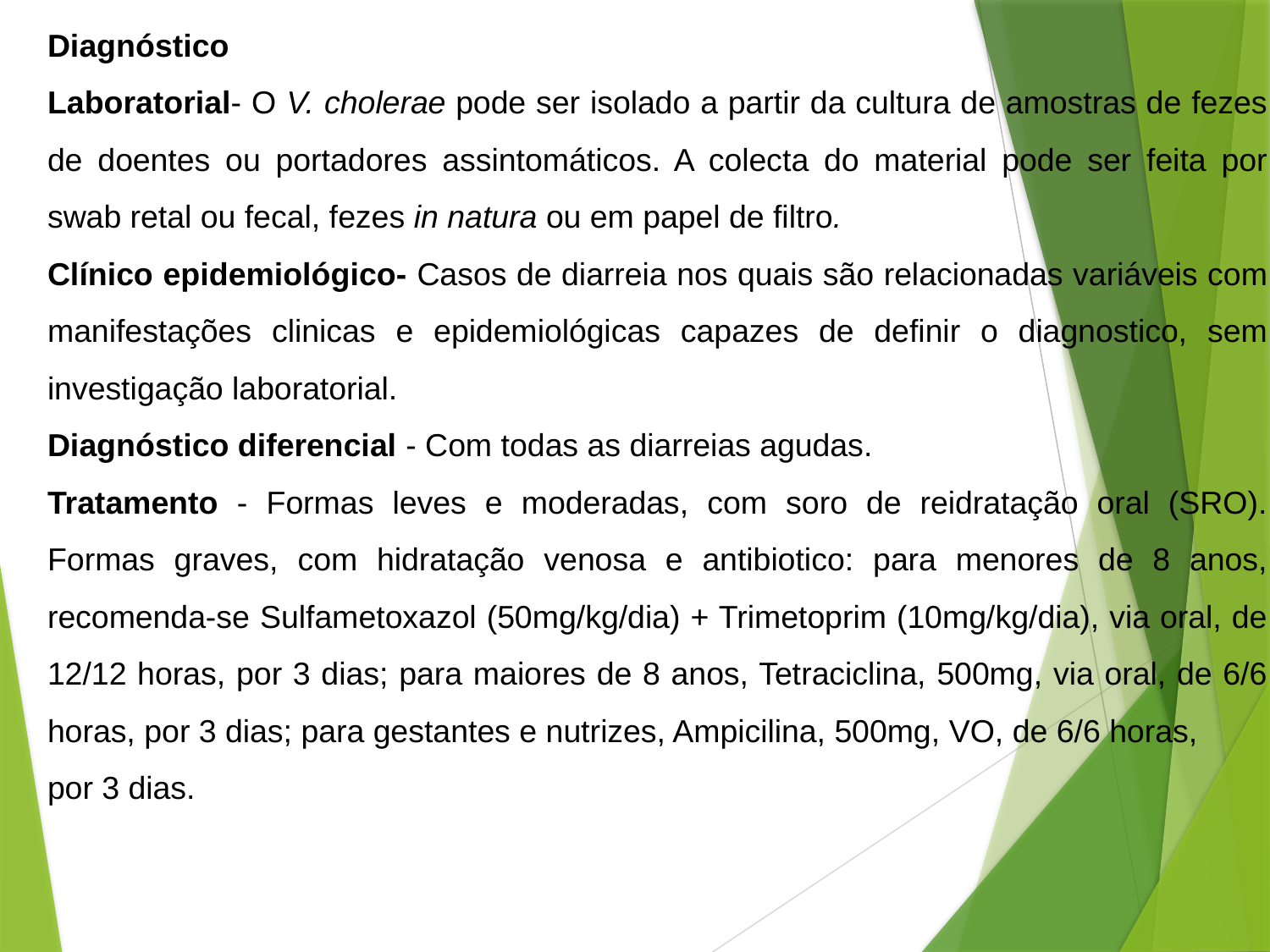

Diagnóstico
Laboratorial- O V. cholerae pode ser isolado a partir da cultura de amostras de fezes de doentes ou portadores assintomáticos. A colecta do material pode ser feita por swab retal ou fecal, fezes in natura ou em papel de filtro.
Clínico epidemiológico- Casos de diarreia nos quais são relacionadas variáveis com manifestações clinicas e epidemiológicas capazes de definir o diagnostico, sem investigação laboratorial.
Diagnóstico diferencial - Com todas as diarreias agudas.
Tratamento - Formas leves e moderadas, com soro de reidratação oral (SRO). Formas graves, com hidratação venosa e antibiotico: para menores de 8 anos, recomenda-se Sulfametoxazol (50mg/kg/dia) + Trimetoprim (10mg/kg/dia), via oral, de 12/12 horas, por 3 dias; para maiores de 8 anos, Tetraciclina, 500mg, via oral, de 6/6 horas, por 3 dias; para gestantes e nutrizes, Ampicilina, 500mg, VO, de 6/6 horas,
por 3 dias.